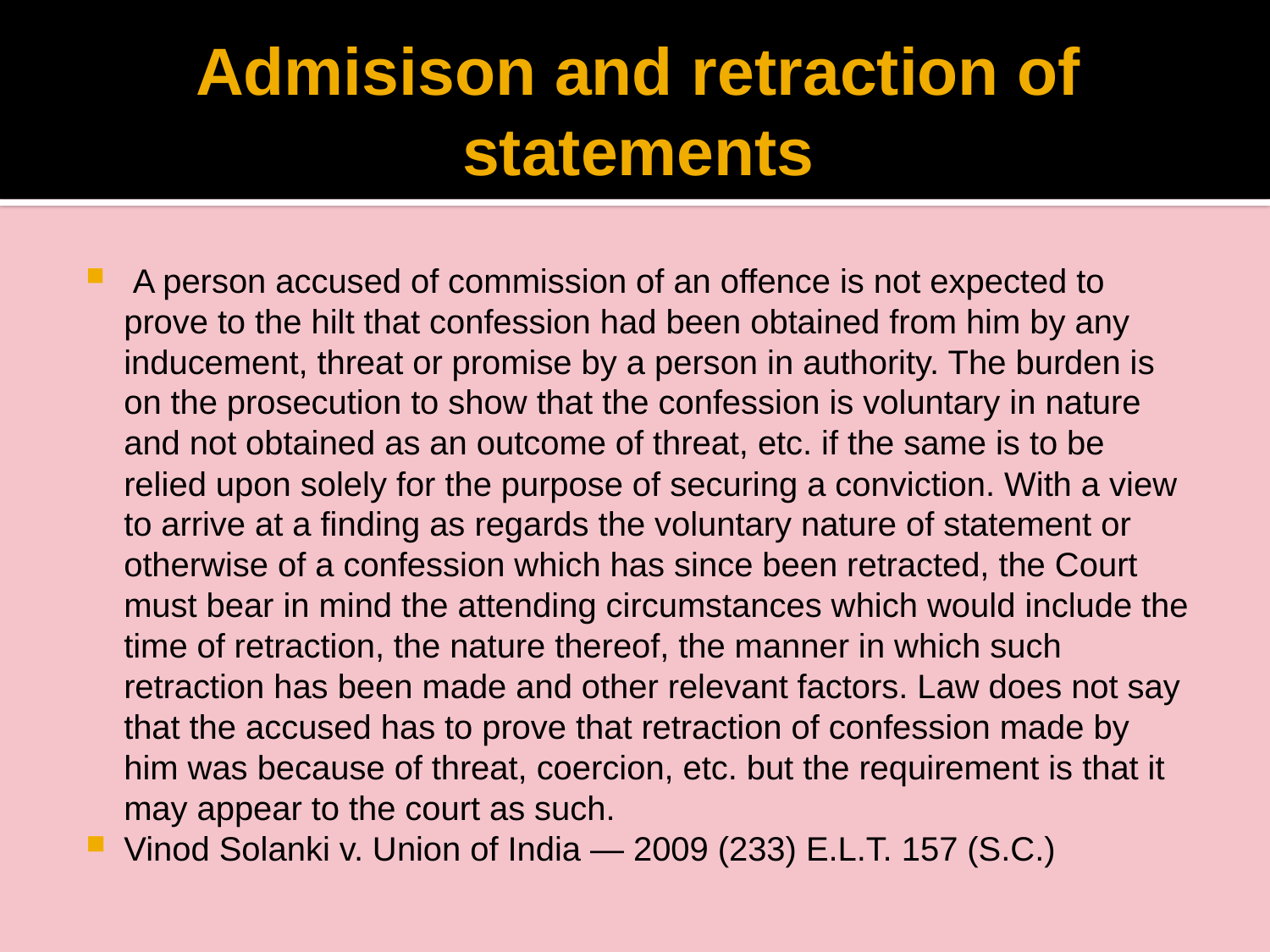

# Admisison and retraction of statements
 A person accused of commission of an offence is not expected to prove to the hilt that confession had been obtained from him by any inducement, threat or promise by a person in authority. The burden is on the prosecution to show that the confession is voluntary in nature and not obtained as an outcome of threat, etc. if the same is to be relied upon solely for the purpose of securing a conviction. With a view to arrive at a finding as regards the voluntary nature of statement or otherwise of a confession which has since been retracted, the Court must bear in mind the attending circumstances which would include the time of retraction, the nature thereof, the manner in which such retraction has been made and other relevant factors. Law does not say that the accused has to prove that retraction of confession made by him was because of threat, coercion, etc. but the requirement is that it may appear to the court as such.
Vinod Solanki v. Union of India — 2009 (233) E.L.T. 157 (S.C.)